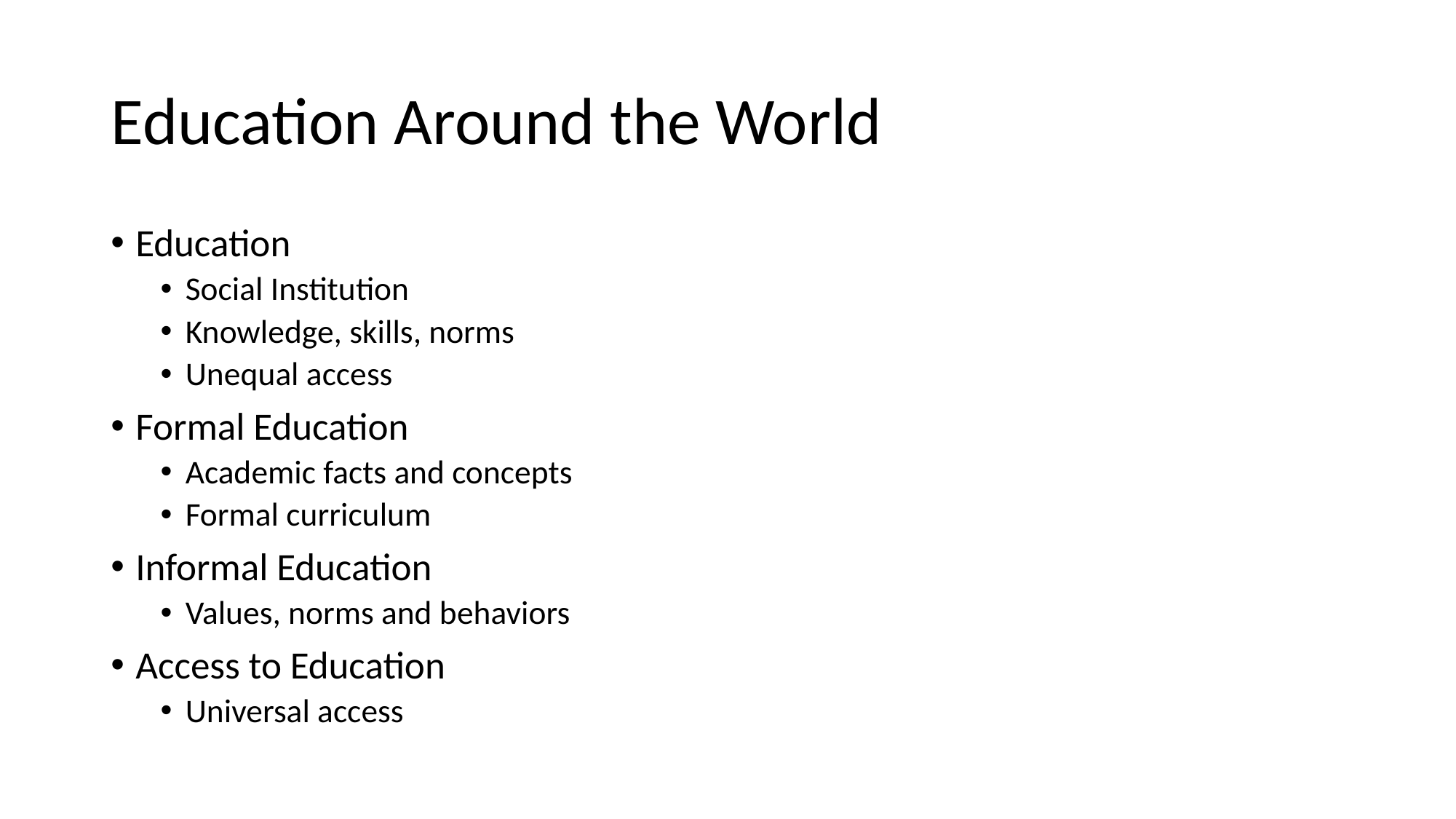

# Education Around the World
Education
Social Institution
Knowledge, skills, norms
Unequal access
Formal Education
Academic facts and concepts
Formal curriculum
Informal Education
Values, norms and behaviors
Access to Education
Universal access